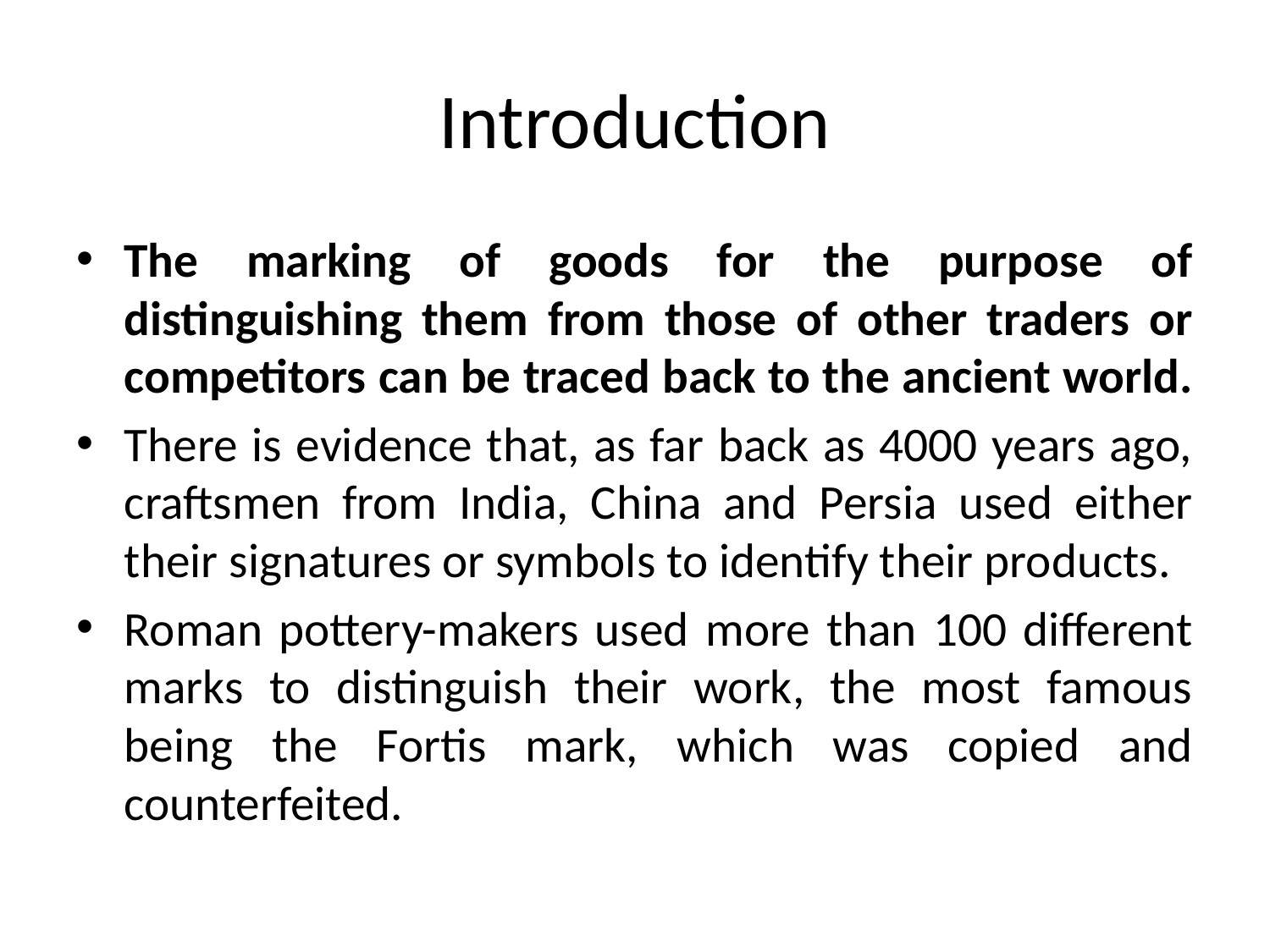

# Introduction
The marking of goods for the purpose of distinguishing them from those of other traders or competitors can be traced back to the ancient world.
There is evidence that, as far back as 4000 years ago, craftsmen from India, China and Persia used either their signatures or symbols to identify their products.
Roman pottery-makers used more than 100 different marks to distinguish their work, the most famous being the Fortis mark, which was copied and counterfeited.